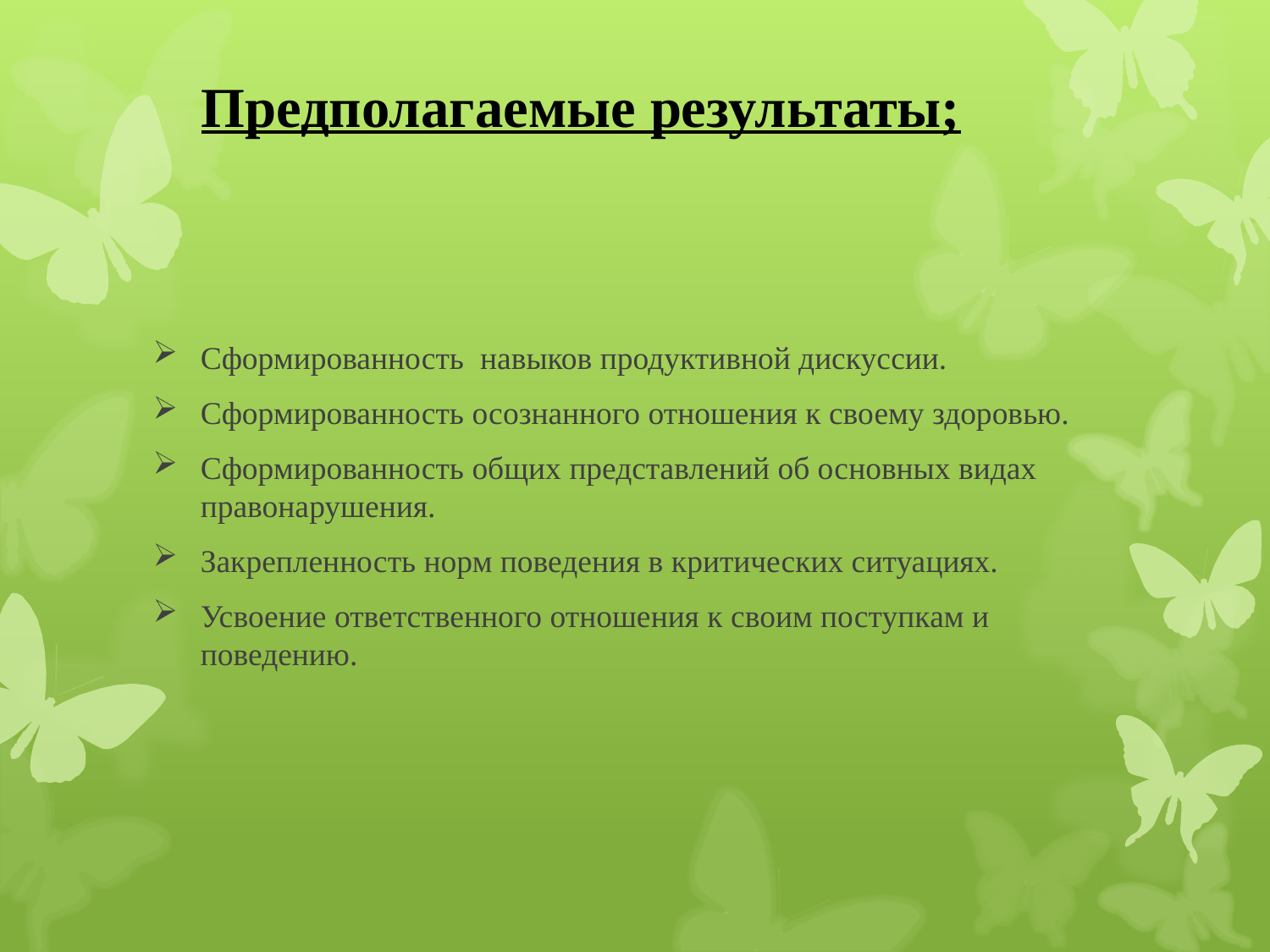

# Предполагаемые результаты;
Сформированность  навыков продуктивной дискуссии.
Сформированность осознанного отношения к своему здоровью.
Сформированность общих представлений об основных видах правонарушения.
Закрепленность норм поведения в критических ситуациях.
Усвоение ответственного отношения к своим поступкам и поведению.